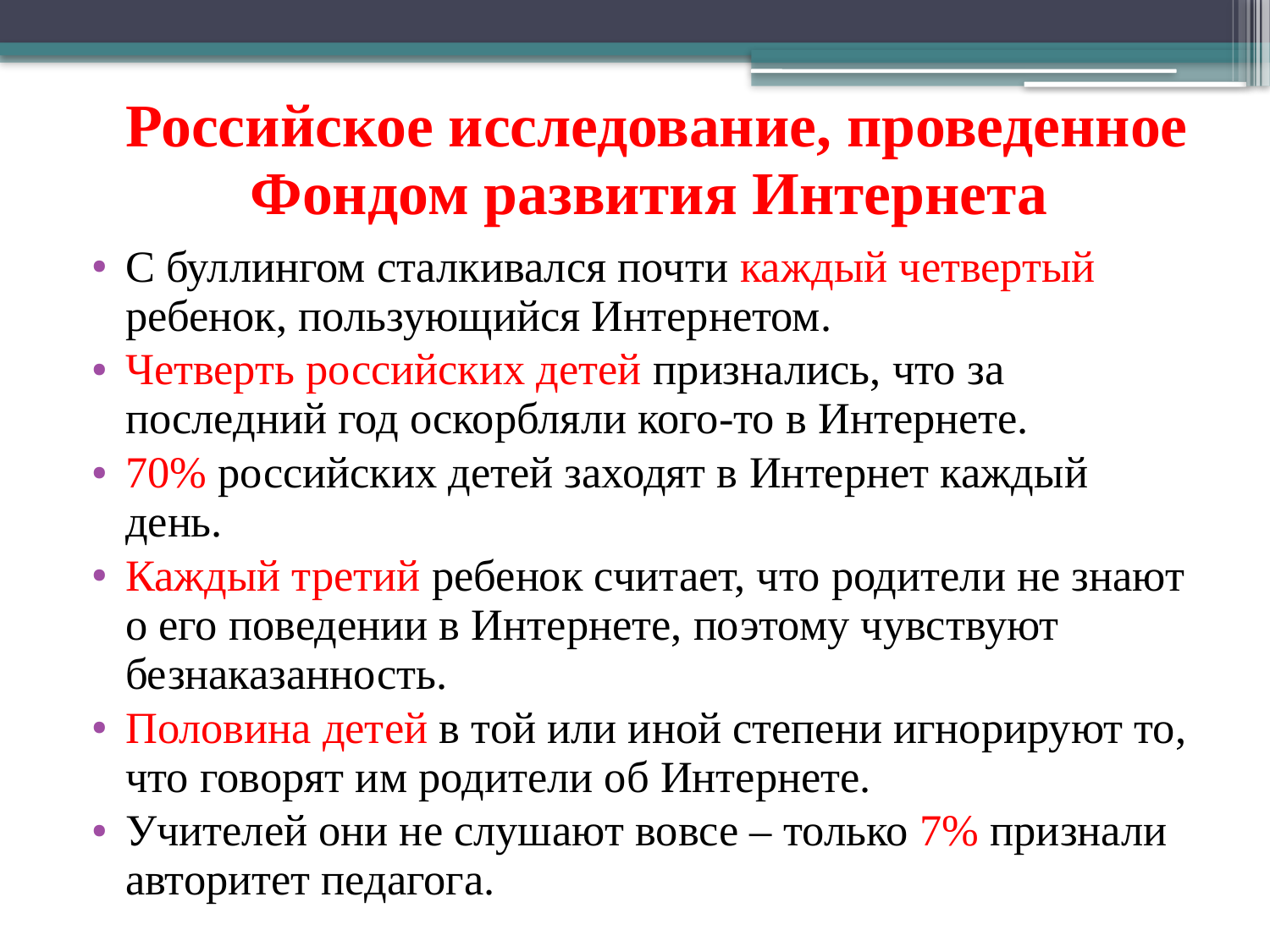

# Российское исследование, проведенное Фондом развития Интернета
С буллингом сталкивался почти каждый четвертый ребенок, пользующийся Интернетом.
Четверть российских детей признались, что за последний год оскорбляли кого-то в Интернете.
70% российских детей заходят в Интернет каждый день.
Каждый третий ребенок считает, что родители не знают о его поведении в Интернете, поэтому чувствуют безнаказанность.
Половина детей в той или иной степени игнорируют то, что говорят им родители об Интернете.
Учителей они не слушают вовсе – только 7% признали авторитет педагога.